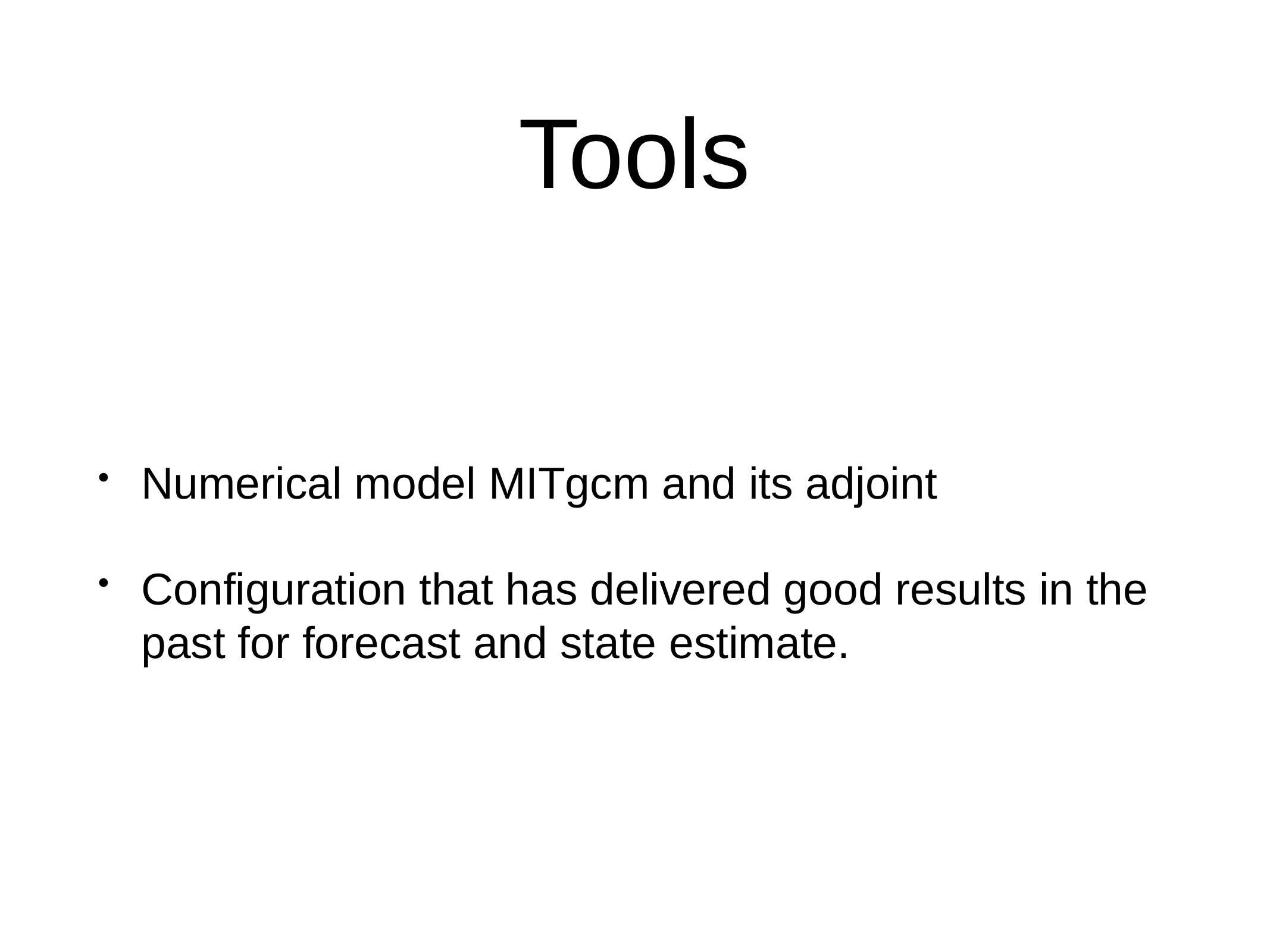

# Tools
Numerical model MITgcm and its adjoint
Configuration that has delivered good results in the past for forecast and state estimate.